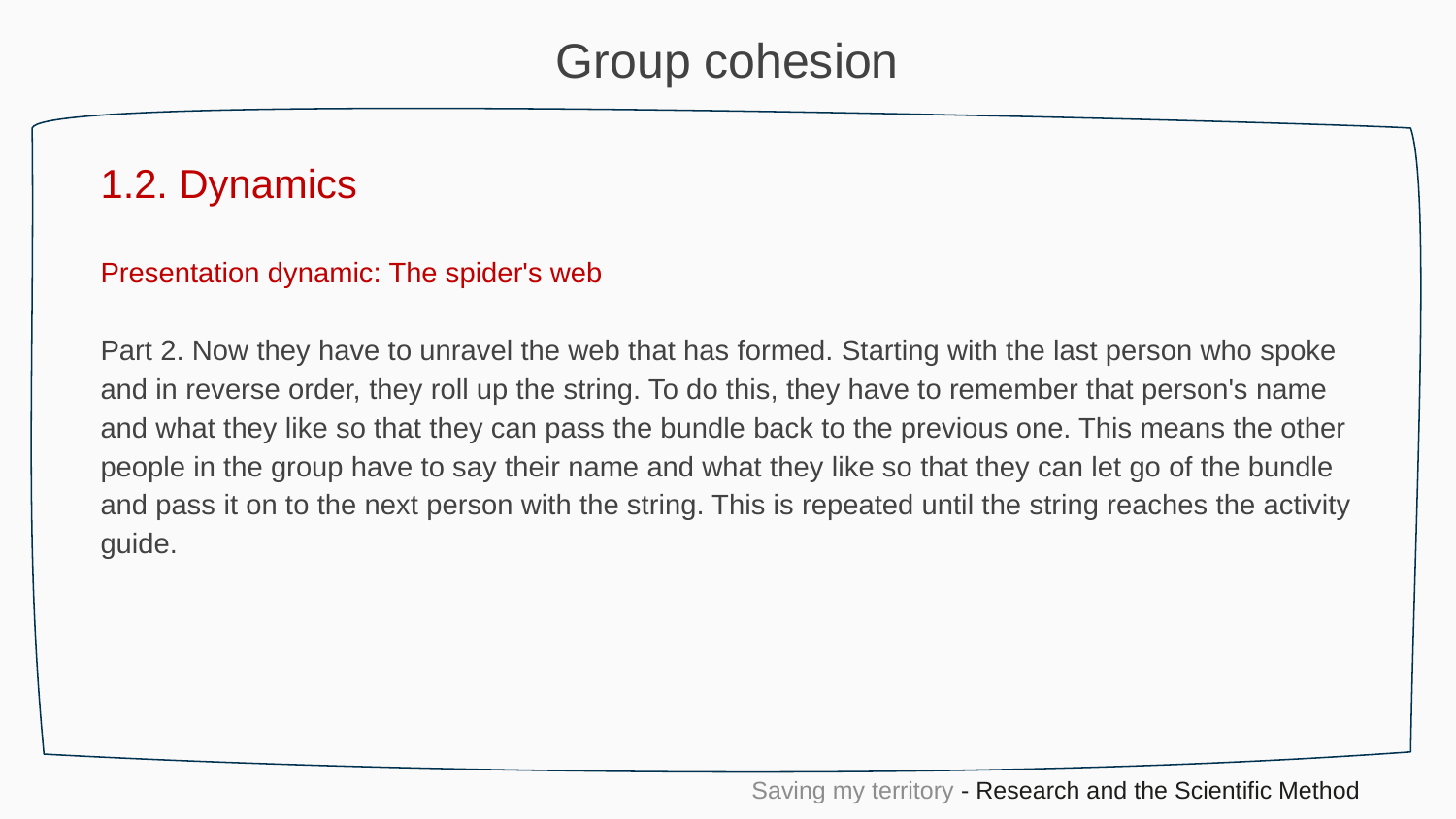

Group cohesion

1.2. Dynamics
Presentation dynamic: The spider's web

Part 2. Now they have to unravel the web that has formed. Starting with the last person who spoke and in reverse order, they roll up the string. To do this, they have to remember that person's name and what they like so that they can pass the bundle back to the previous one. This means the other people in the group have to say their name and what they like so that they can let go of the bundle and pass it on to the next person with the string. This is repeated until the string reaches the activity guide.

Saving my territory - Research and the Scientific Method